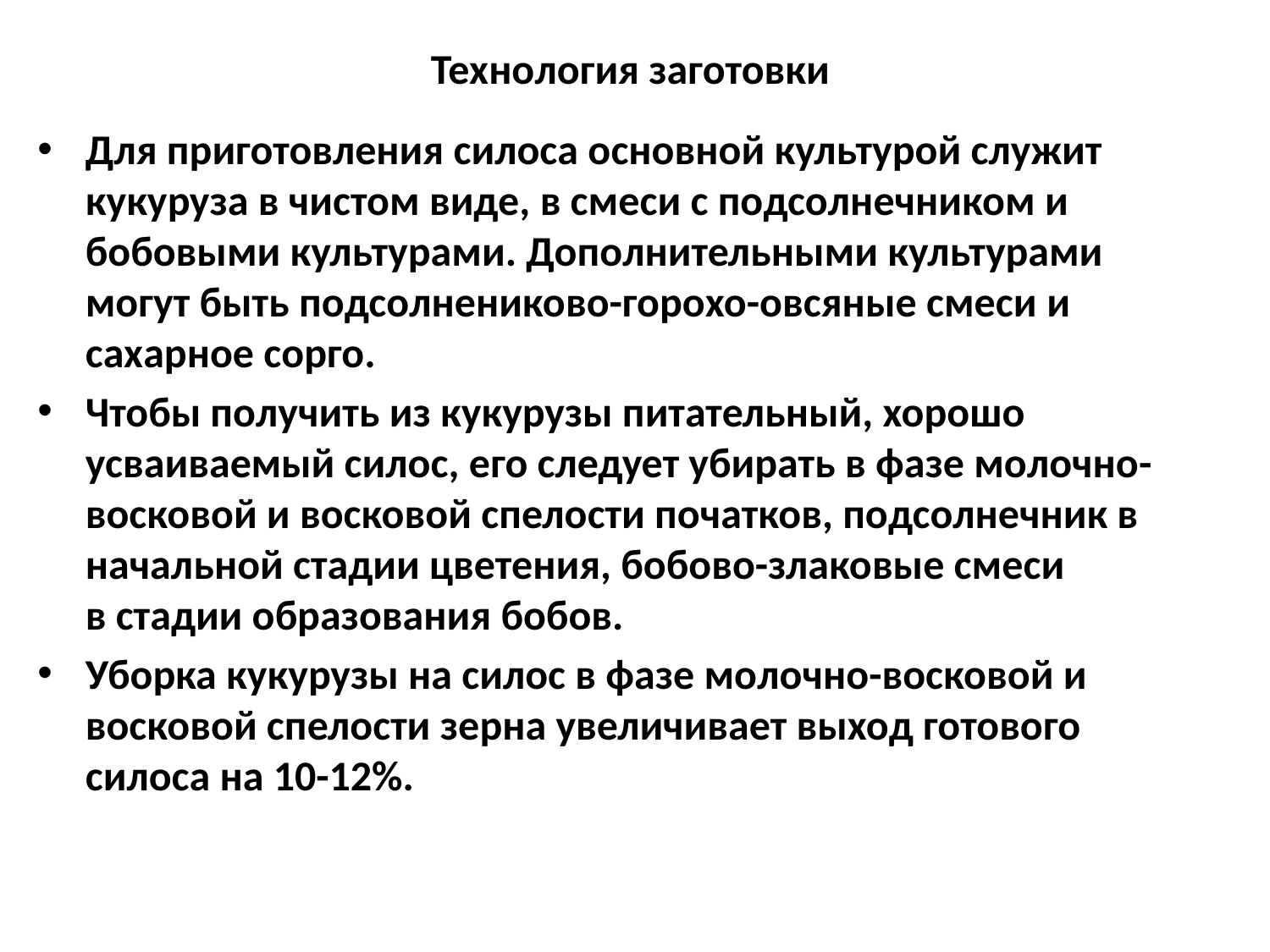

# Технология заготовки
Для приготовления силоса основной культурой служит кукуруза в чистом виде, в смеси с подсолнечником и бобовыми культурами. Дополнительными культурами могут быть подсолнениково-горохо-овсяные смеси и сахарное сорго.
Чтобы получить из кукурузы питательный, хорошо усваиваемый силос, его следует убирать в фазе молочно-восковой и восковой спелости початков, подсолнечник в начальной стадии цветения, бобово-злаковые смеси в стадии образования бобов.
Уборка кукурузы на силос в фазе молочно-восковой и восковой спелости зерна увеличивает выход готового силоса на 10-12%.